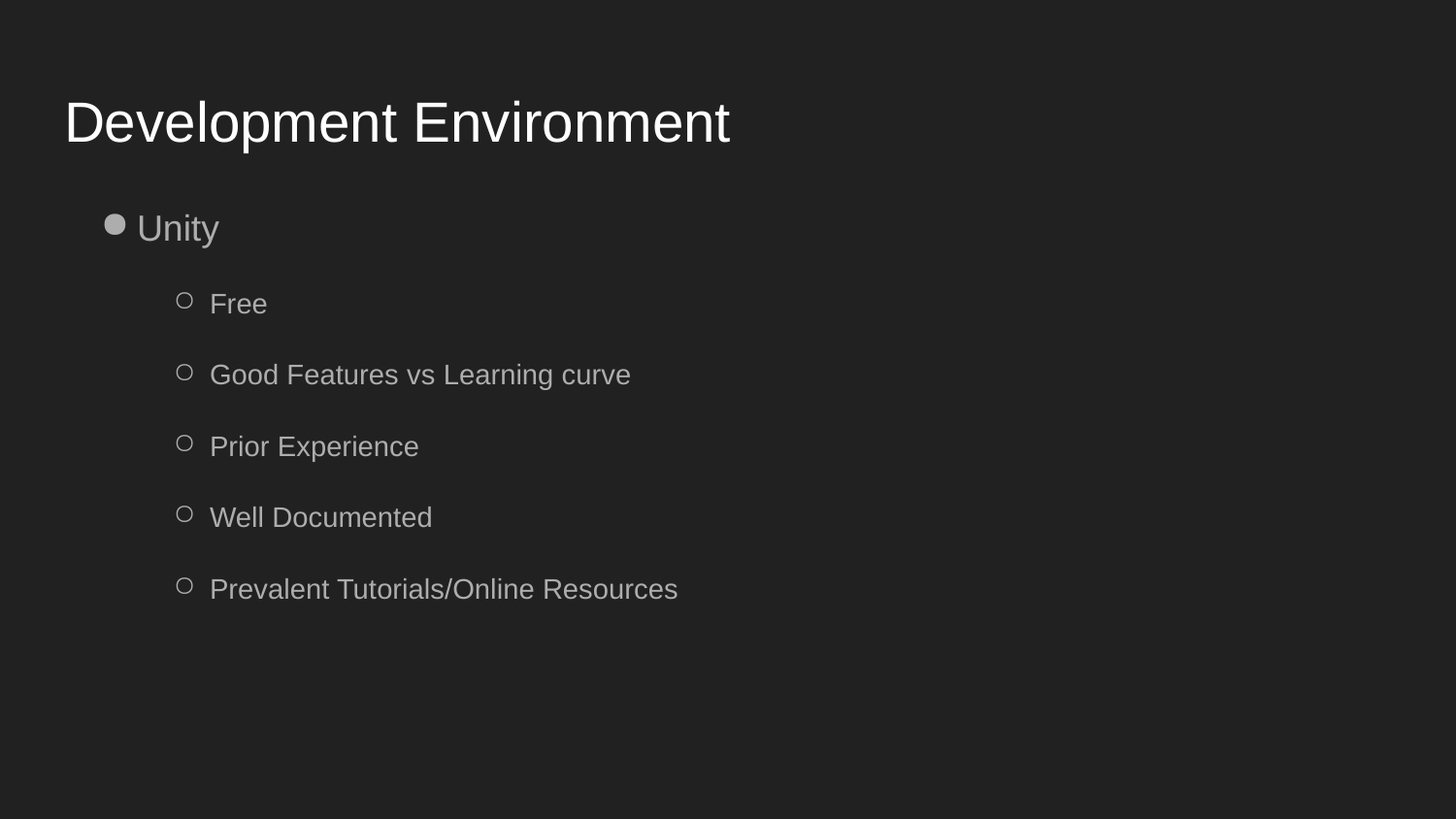

# Development Environment
Unity
Free
Good Features vs Learning curve
Prior Experience
Well Documented
Prevalent Tutorials/Online Resources